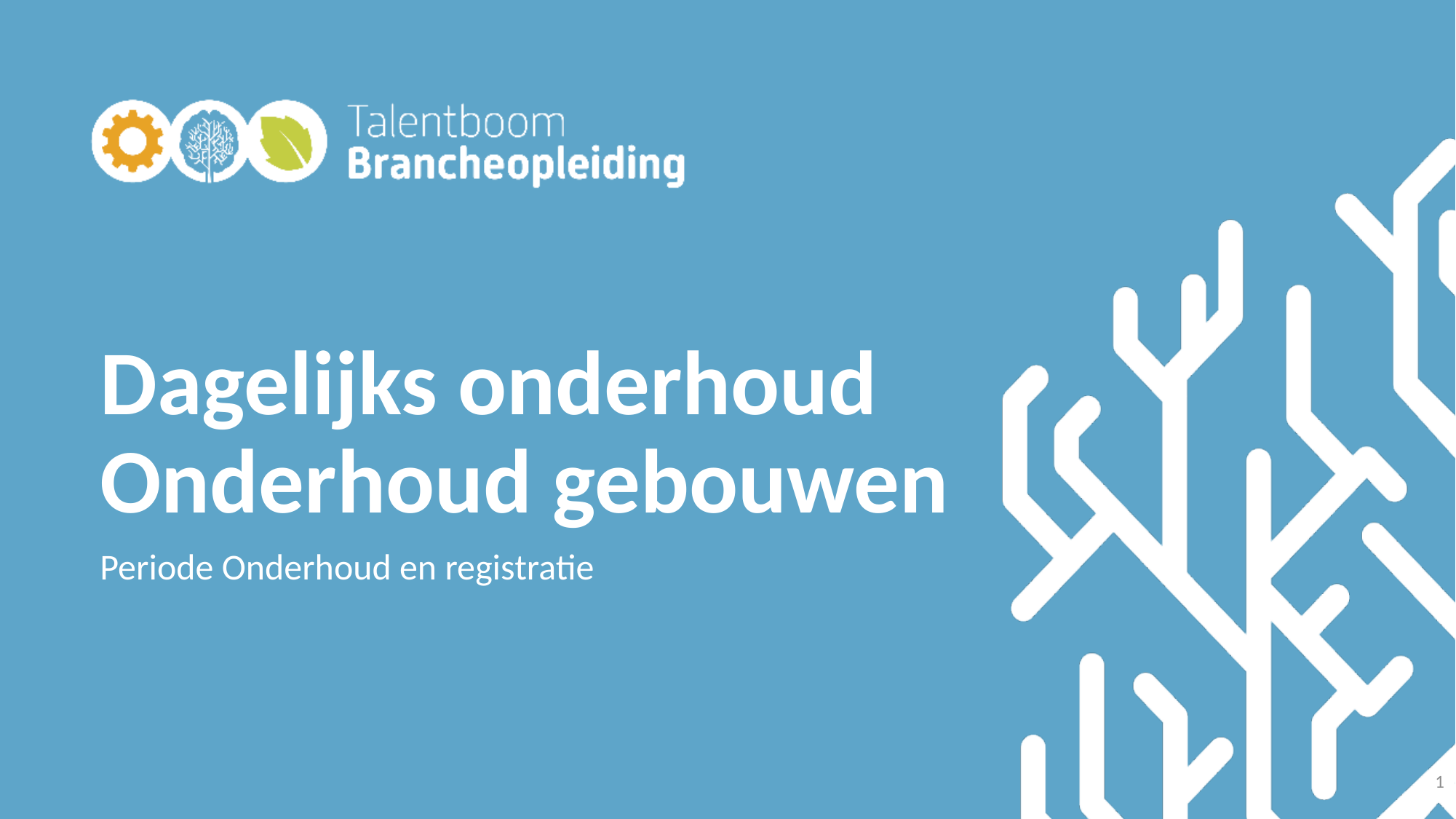

# Dagelijks onderhoud Onderhoud gebouwen
Periode Onderhoud en registratie
1